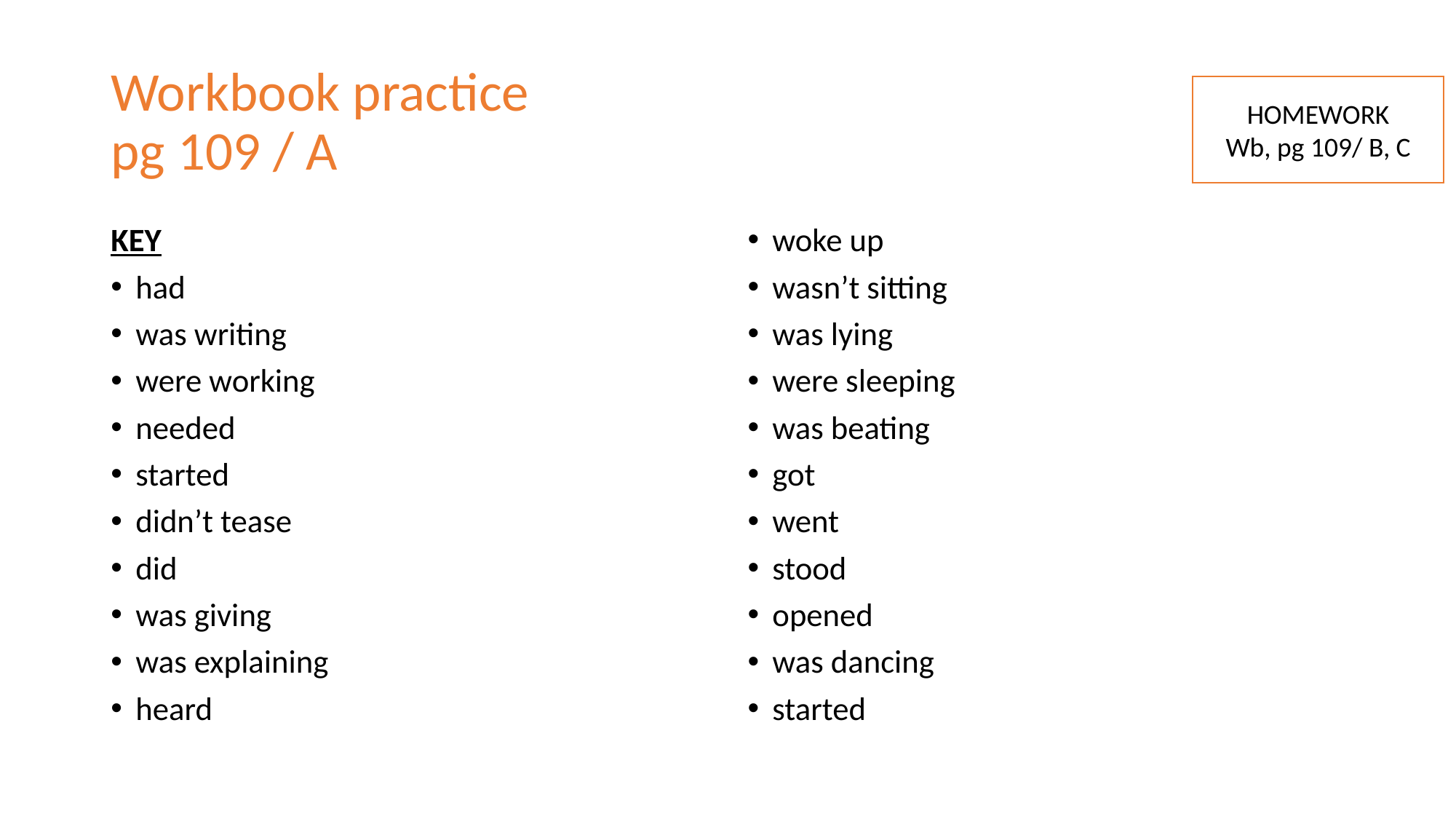

# Workbook practice pg 109 / A
HOMEWORK
Wb, pg 109/ B, C
KEY
had
was writing
were working
needed
started
didn’t tease
did
was giving
was explaining
heard

woke up
wasn’t sitting
was lying
were sleeping
was beating
got
went
stood
opened
was dancing
started